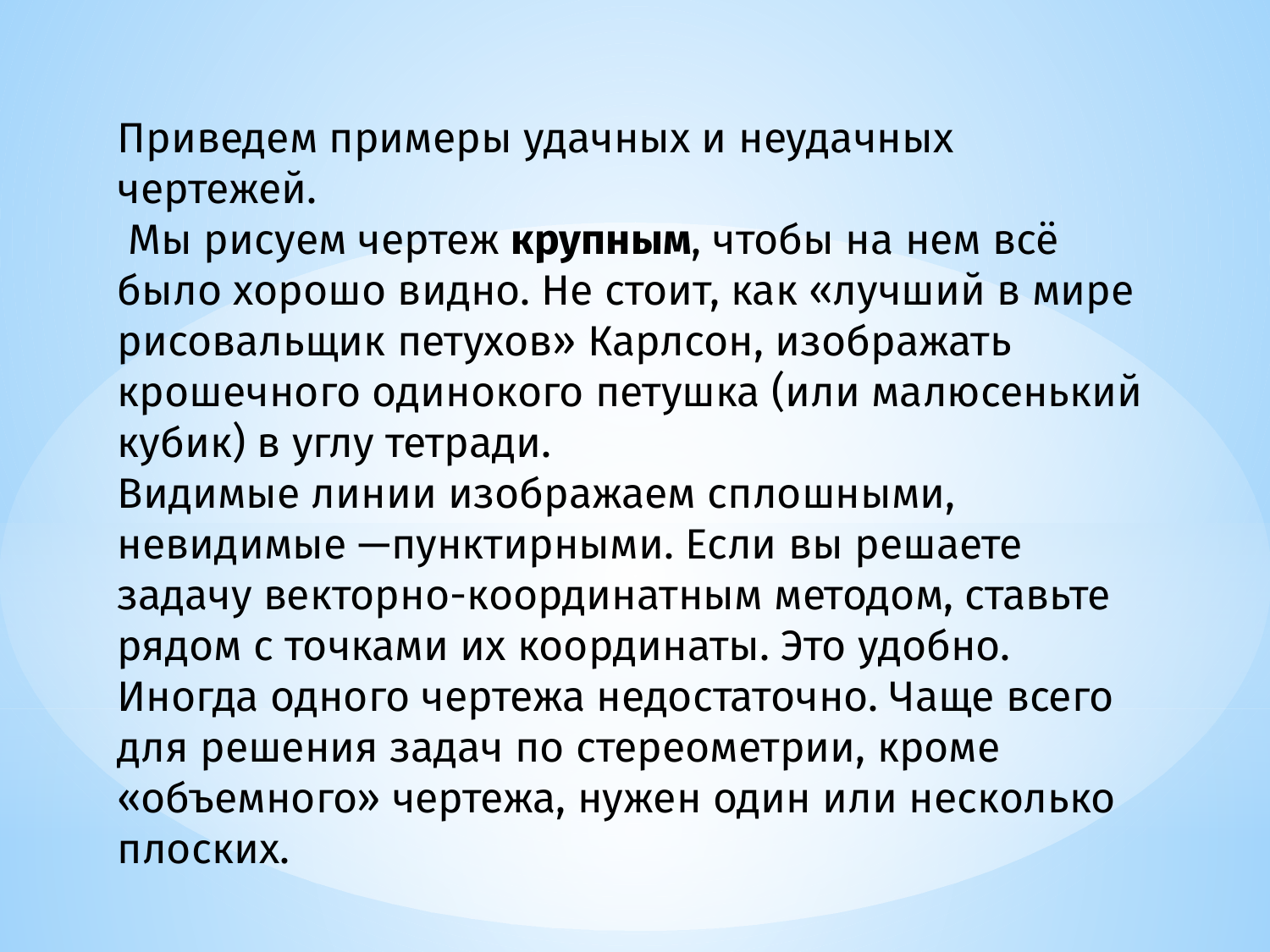

Приведем примеры удачных и неудачных чертежей.
 Мы рисуем чертеж крупным, чтобы на нем всё было хорошо видно. Не стоит, как «лучший в мире рисовальщик петухов» Карлсон, изображать крошечного одинокого петушка (или малюсенький кубик) в углу тетради.
Видимые линии изображаем сплошными, невидимые —пунктирными. Если вы решаете задачу векторно-координатным методом, ставьте рядом с точками их координаты. Это удобно.
Иногда одного чертежа недостаточно. Чаще всего для решения задач по стереометрии, кроме «объемного» чертежа, нужен один или несколько плоских.